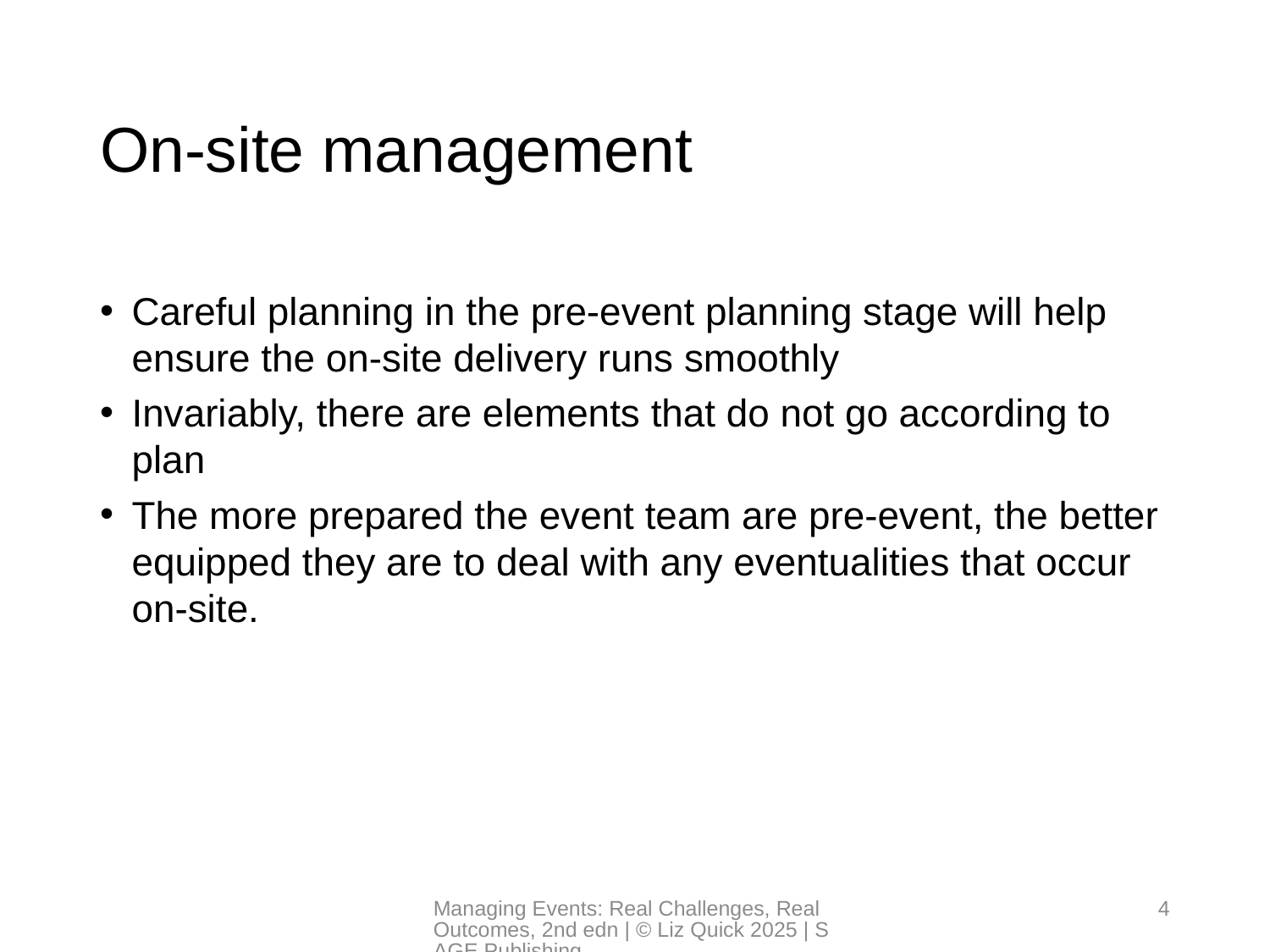

# On-site management
Careful planning in the pre-event planning stage will help ensure the on-site delivery runs smoothly
Invariably, there are elements that do not go according to plan
The more prepared the event team are pre-event, the better equipped they are to deal with any eventualities that occur on-site.
Managing Events: Real Challenges, Real Outcomes, 2nd edn | © Liz Quick 2025 | SAGE Publishing
4